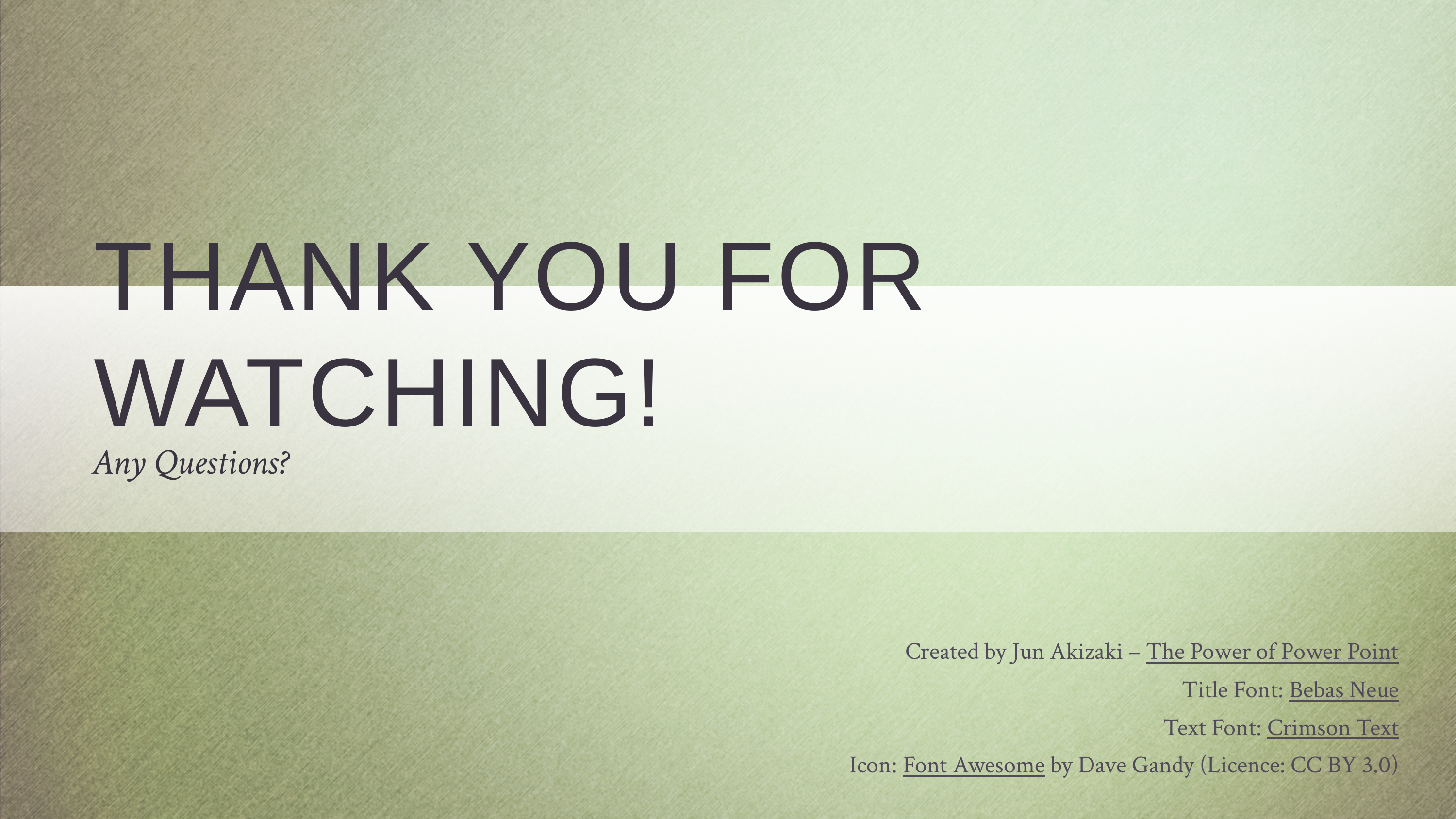

# THANK YOU FOR WATCHING!
Any Questions?
Created by Jun Akizaki – The Power of Power Point
Title Font: Bebas Neue
Text Font: Crimson Text
Icon: Font Awesome by Dave Gandy (Licence: CC BY 3.0)